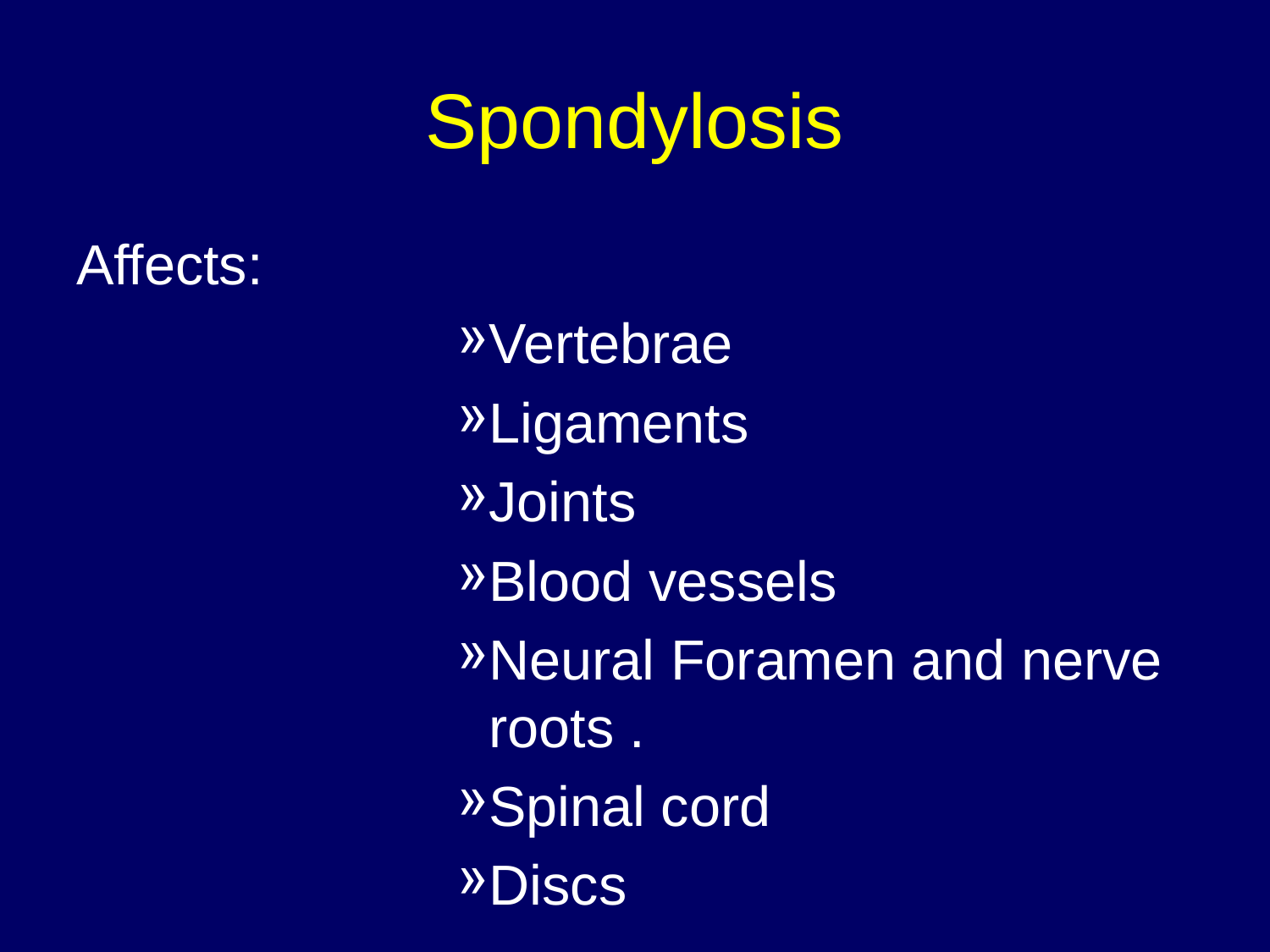

# Spondylosis
Affects:
Vertebrae
Ligaments
Joints
Blood vessels
Neural Foramen and nerve roots .
Spinal cord
Discs